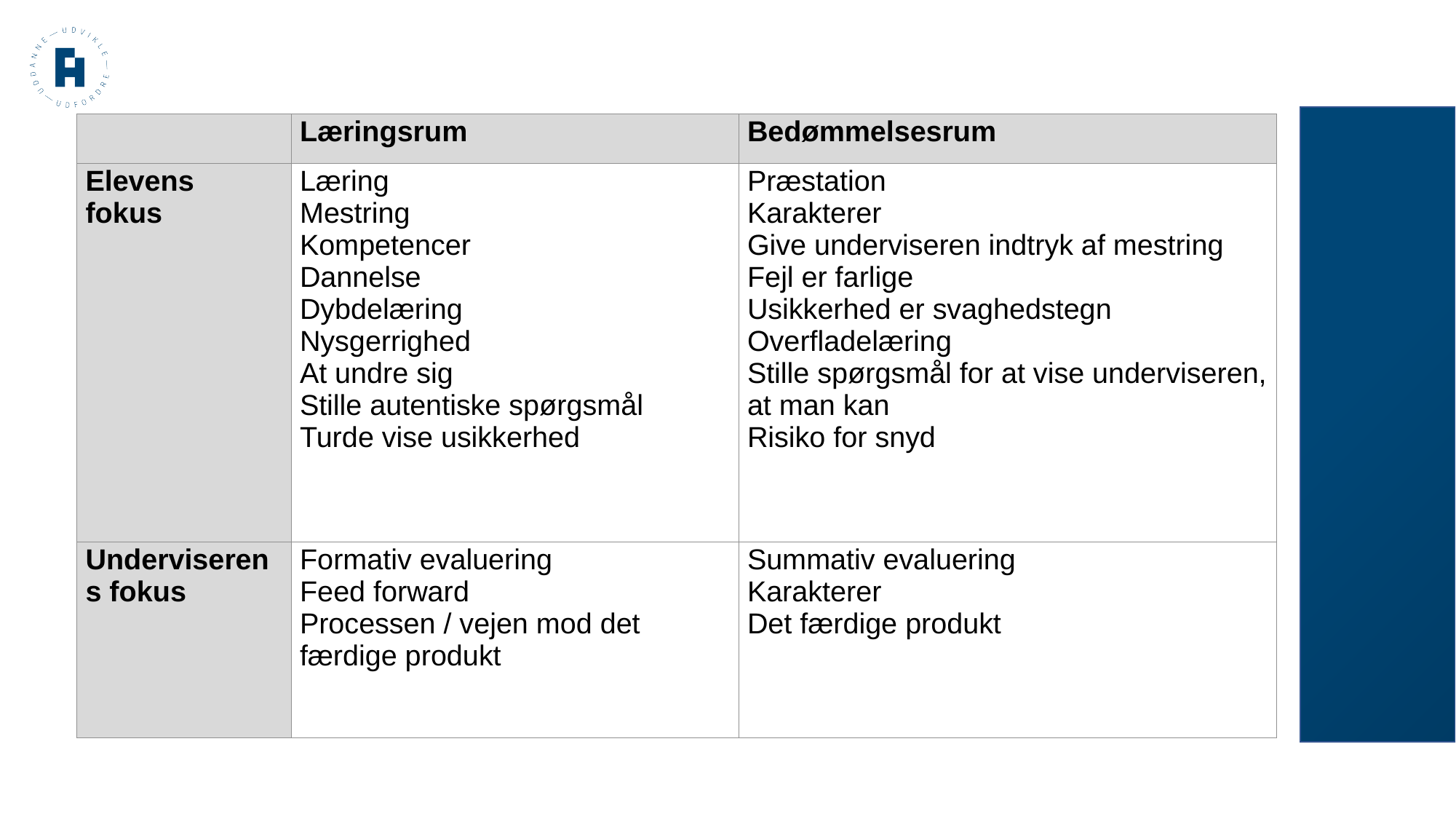

|  | Læringsrum | Bedømmelsesrum |
| --- | --- | --- |
| Elevens fokus | Læring  Mestring  Kompetencer  Dannelse  Dybdelæring  Nysgerrighed  At undre sig  Stille autentiske spørgsmål  Turde vise usikkerhed | Præstation Karakterer  Give underviseren indtryk af mestring  Fejl er farlige  Usikkerhed er svaghedstegn  Overfladelæring  Stille spørgsmål for at vise underviseren, at man kan  Risiko for snyd |
| Underviserens fokus | Formativ evaluering  Feed forward  Processen / vejen mod det færdige produkt | Summativ evaluering  Karakterer  Det færdige produkt |